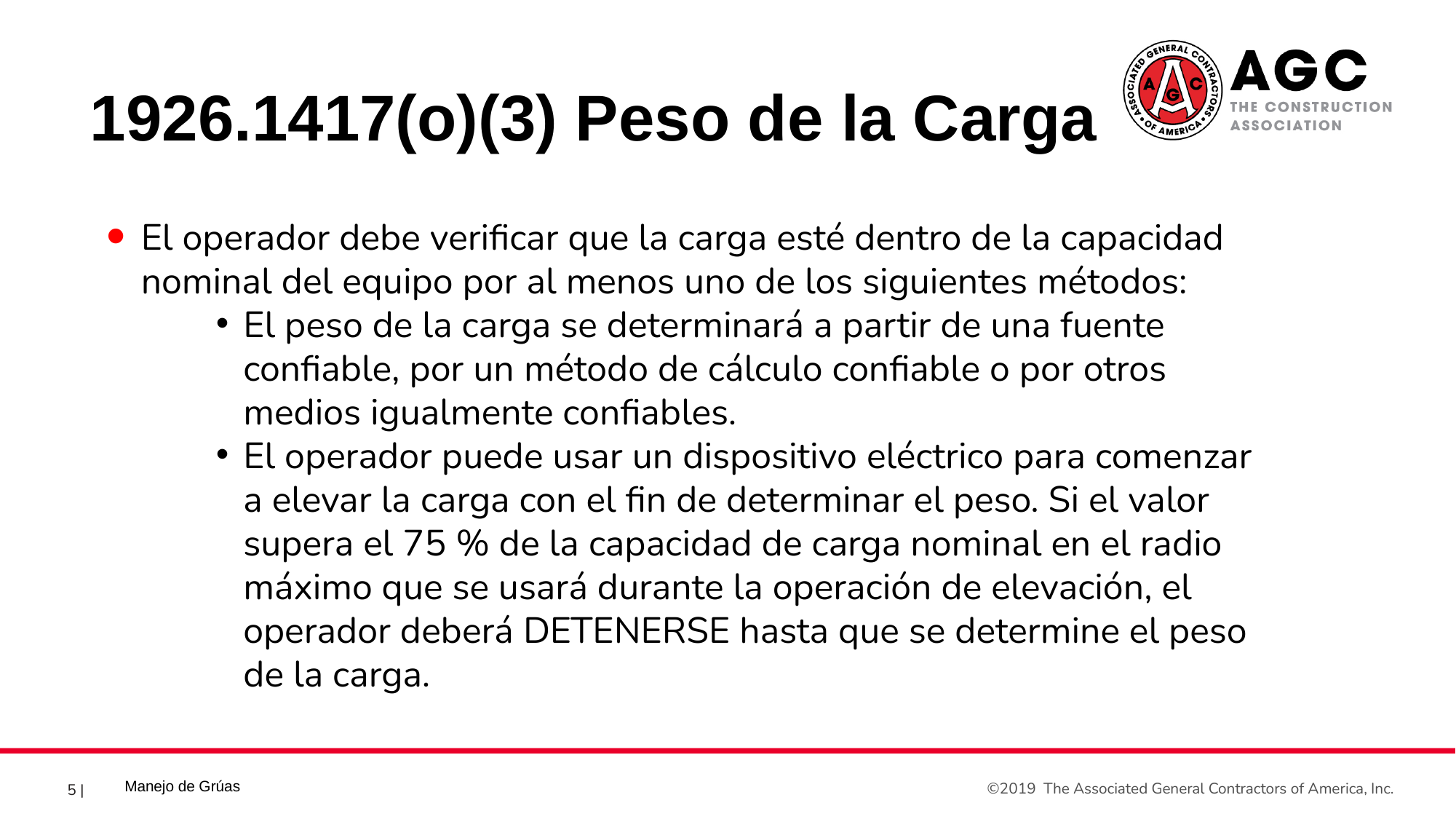

1926.1417(o)(3) Peso de la Carga

El operador debe verificar que la carga esté dentro de la capacidad nominal del equipo por al menos uno de los siguientes métodos:
El peso de la carga se determinará a partir de una fuente confiable, por un método de cálculo confiable o por otros medios igualmente confiables.
El operador puede usar un dispositivo eléctrico para comenzar a elevar la carga con el fin de determinar el peso. Si el valor supera el 75 % de la capacidad de carga nominal en el radio máximo que se usará durante la operación de elevación, el operador deberá DETENERSE hasta que se determine el peso de la carga.
Manejo de Grúas